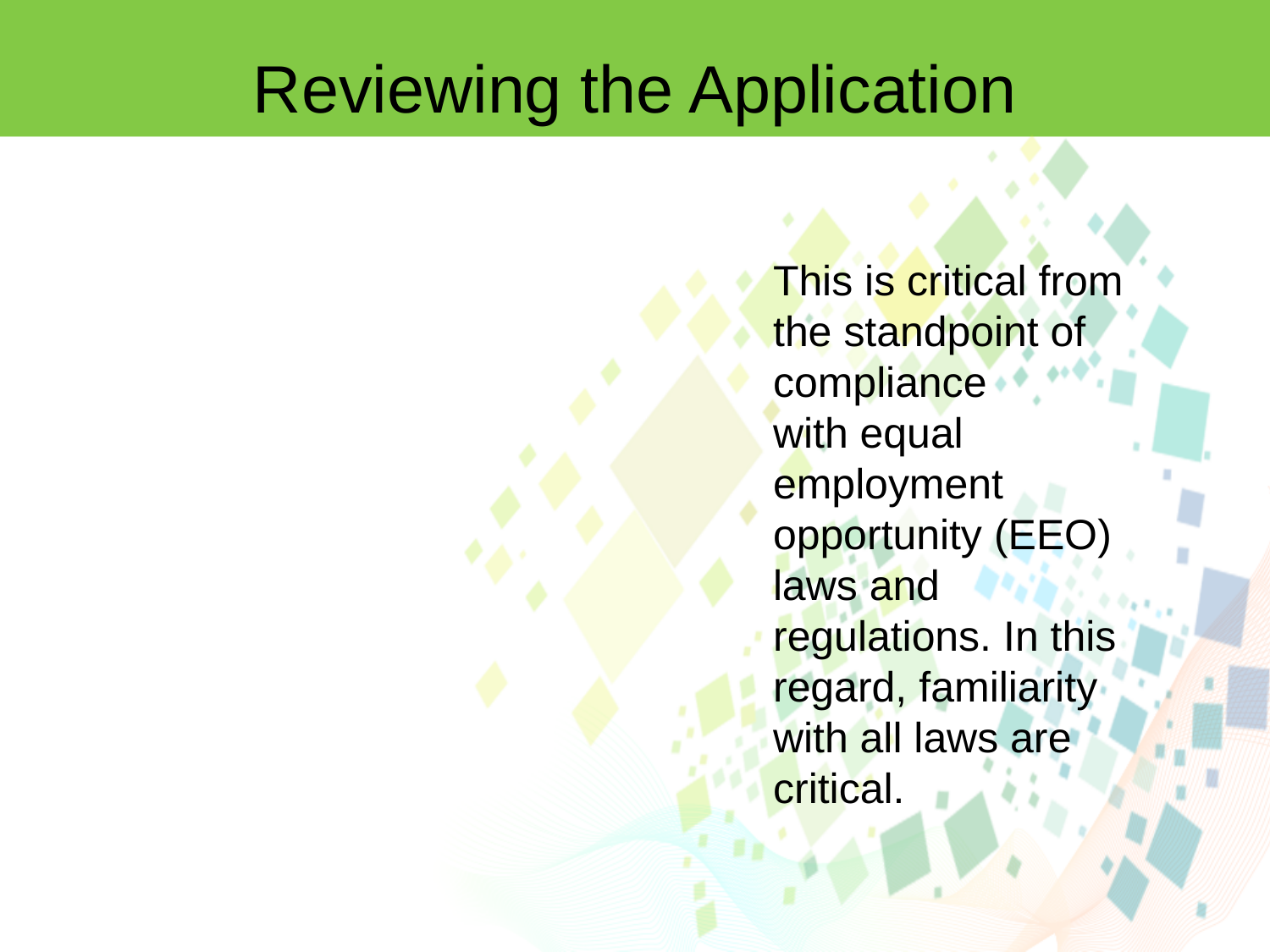

Reviewing the Application
This is critical from the standpoint of compliance
with equal employment opportunity (EEO) laws and regulations. In this regard, familiarity with all laws are critical.